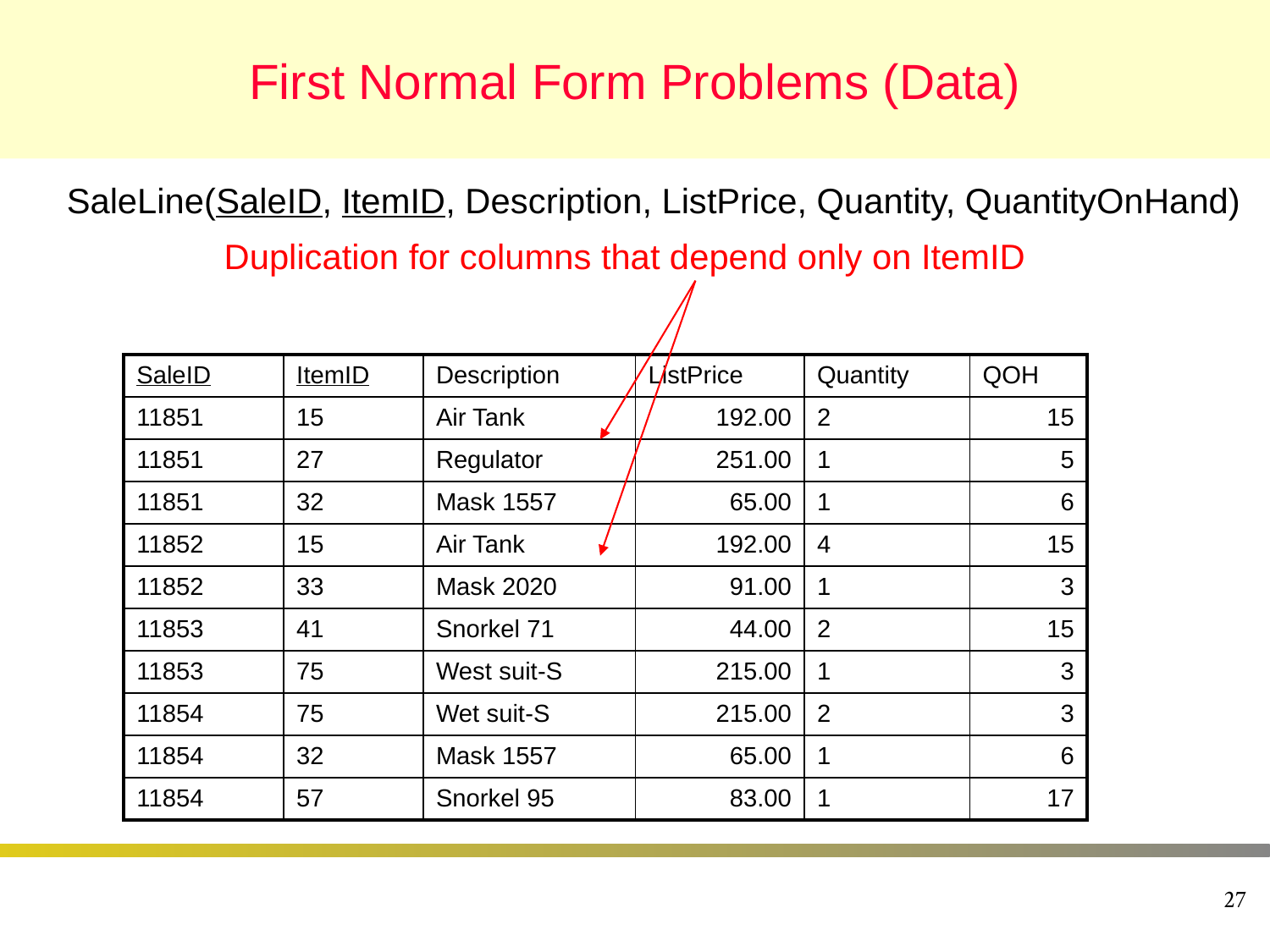

# First Normal Form Problems (Data)
SaleLine(SaleID, ItemID, Description, ListPrice, Quantity, QuantityOnHand)
Duplication for columns that depend only on ItemID

| SaleID | ItemID | Description | ListPrice | Quantity | QOH |
| --- | --- | --- | --- | --- | --- |
| 11851 | 15 | Air Tank | 192.00 | 2 | 15 |
| 11851 | 27 | Regulator | 251.00 | 1 | 5 |
| 11851 | 32 | Mask 1557 | 65.00 | 1 | 6 |
| 11852 | 15 | Air Tank | 192.00 | 4 | 15 |
| 11852 | 33 | Mask 2020 | 91.00 | 1 | 3 |
| 11853 | 41 | Snorkel 71 | 44.00 | 2 | 15 |
| 11853 | 75 | West suit-S | 215.00 | 1 | 3 |
| 11854 | 75 | Wet suit-S | 215.00 | 2 | 3 |
| 11854 | 32 | Mask 1557 | 65.00 | 1 | 6 |
| 11854 | 57 | Snorkel 95 | 83.00 | 1 | 17 |
27